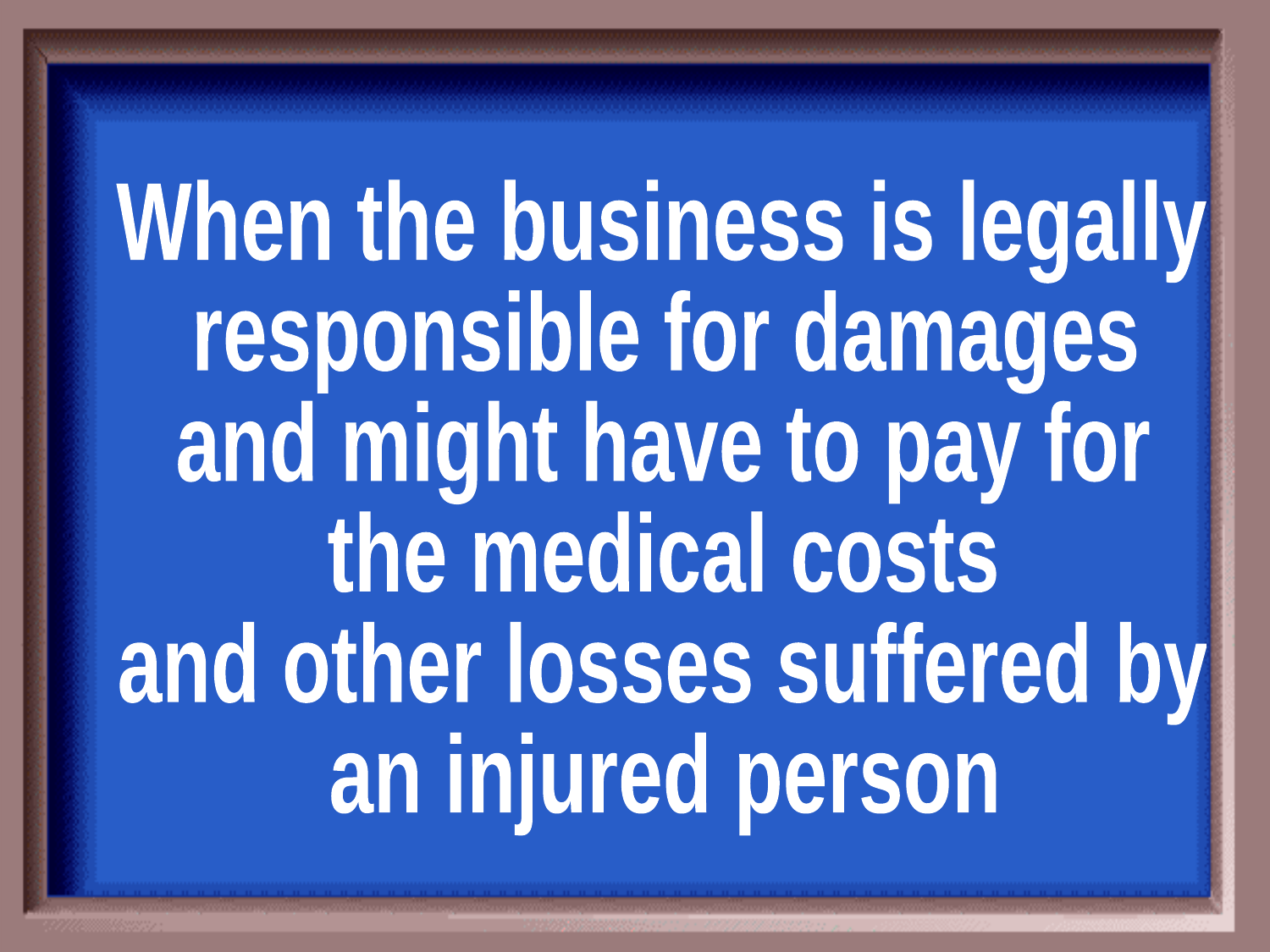

When the business is legally
responsible for damages
and might have to pay for
the medical costs
and other losses suffered by
an injured person